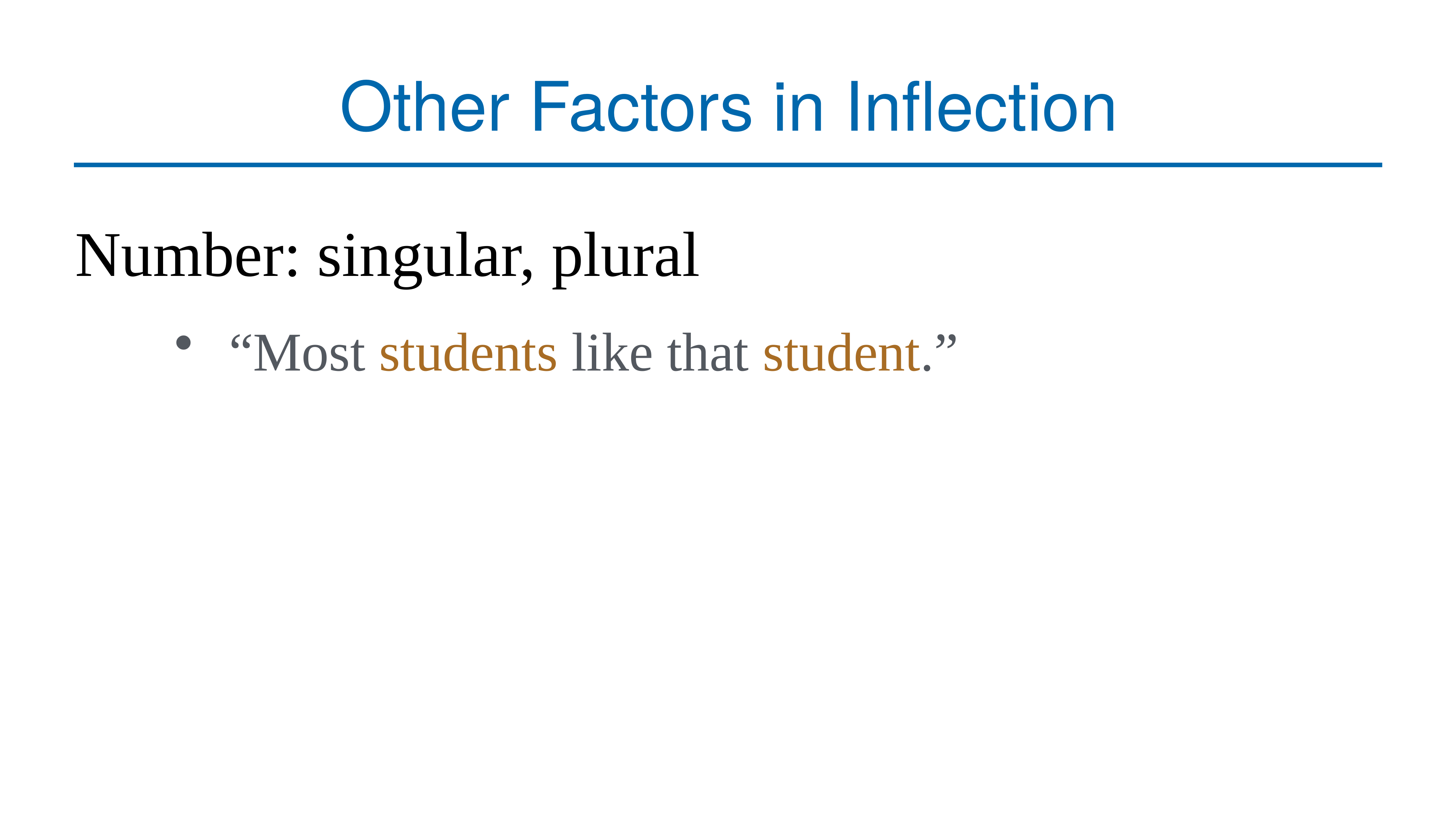

# Other Factors in Inflection
Number: singular, plural
“Most students like that student.”